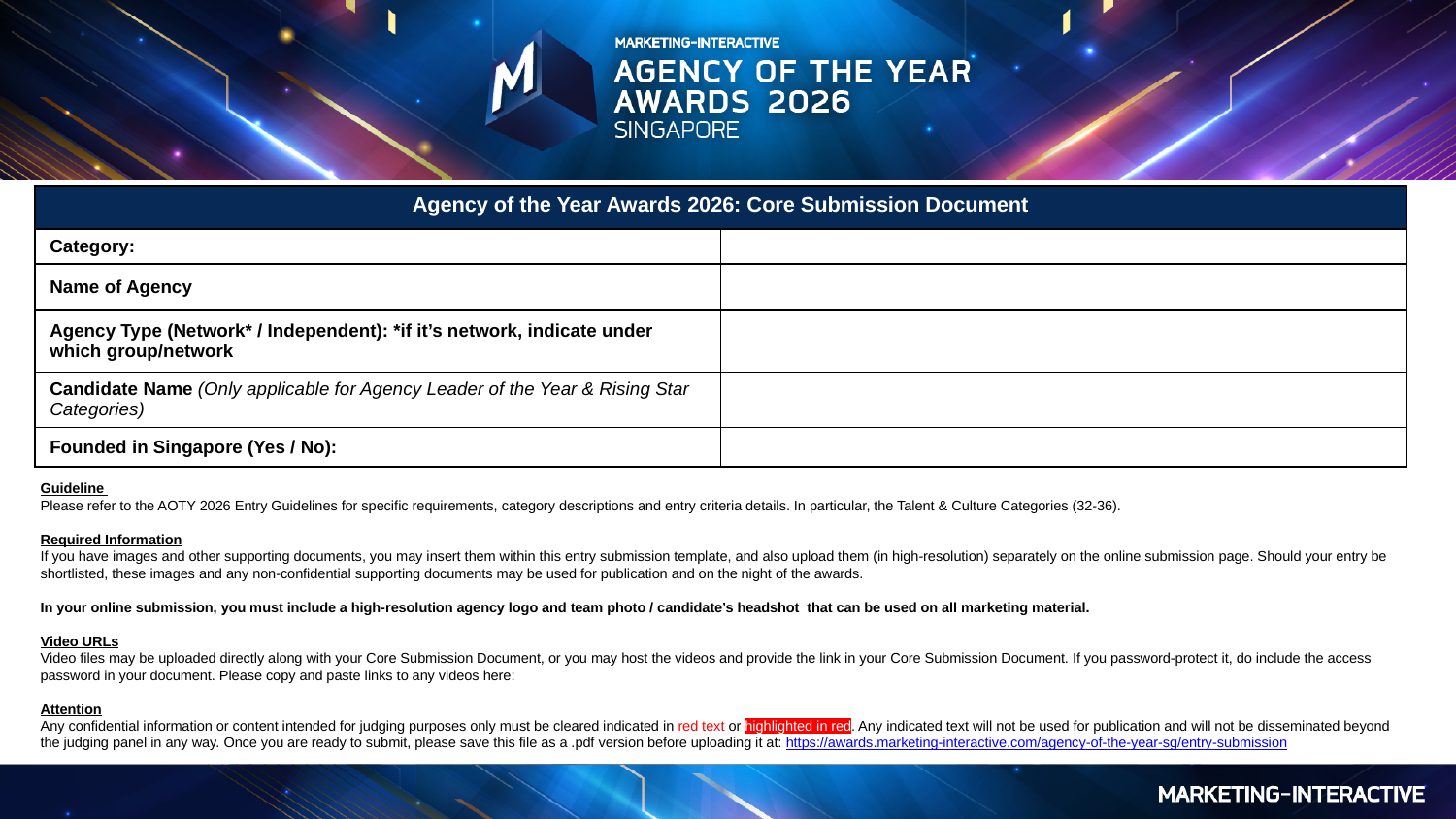

| Agency of the Year Awards 2026: Core Submission Document |  |
| --- | --- |
| Category: |  |
| Name of Agency |  |
| Agency Type (Network\* / Independent): \*if it’s network, indicate under which group/network |  |
| Candidate Name (Only applicable for Agency Leader of the Year & Rising Star Categories) |  |
| Founded in Singapore (Yes / No): |  |
# v
Guideline
Please refer to the AOTY 2026 Entry Guidelines for specific requirements, category descriptions and entry criteria details. In particular, the Talent & Culture Categories (32-36).

Required Information
If you have images and other supporting documents, you may insert them within this entry submission template, and also upload them (in high-resolution) separately on the online submission page. Should your entry be shortlisted, these images and any non-confidential supporting documents may be used for publication and on the night of the awards.
In your online submission, you must include a high-resolution agency logo and team photo / candidate’s headshot  that can be used on all marketing material.

Video URLs
Video files may be uploaded directly along with your Core Submission Document, or you may host the videos and provide the link in your Core Submission Document. If you password-protect it, do include the access password in your document. Please copy and paste links to any videos here:

Attention
Any confidential information or content intended for judging purposes only must be cleared indicated in red text or highlighted in red. Any indicated text will not be used for publication and will not be disseminated beyond the judging panel in any way. Once you are ready to submit, please save this file as a .pdf version before uploading it at: https://awards.marketing-interactive.com/agency-of-the-year-sg/entry-submission